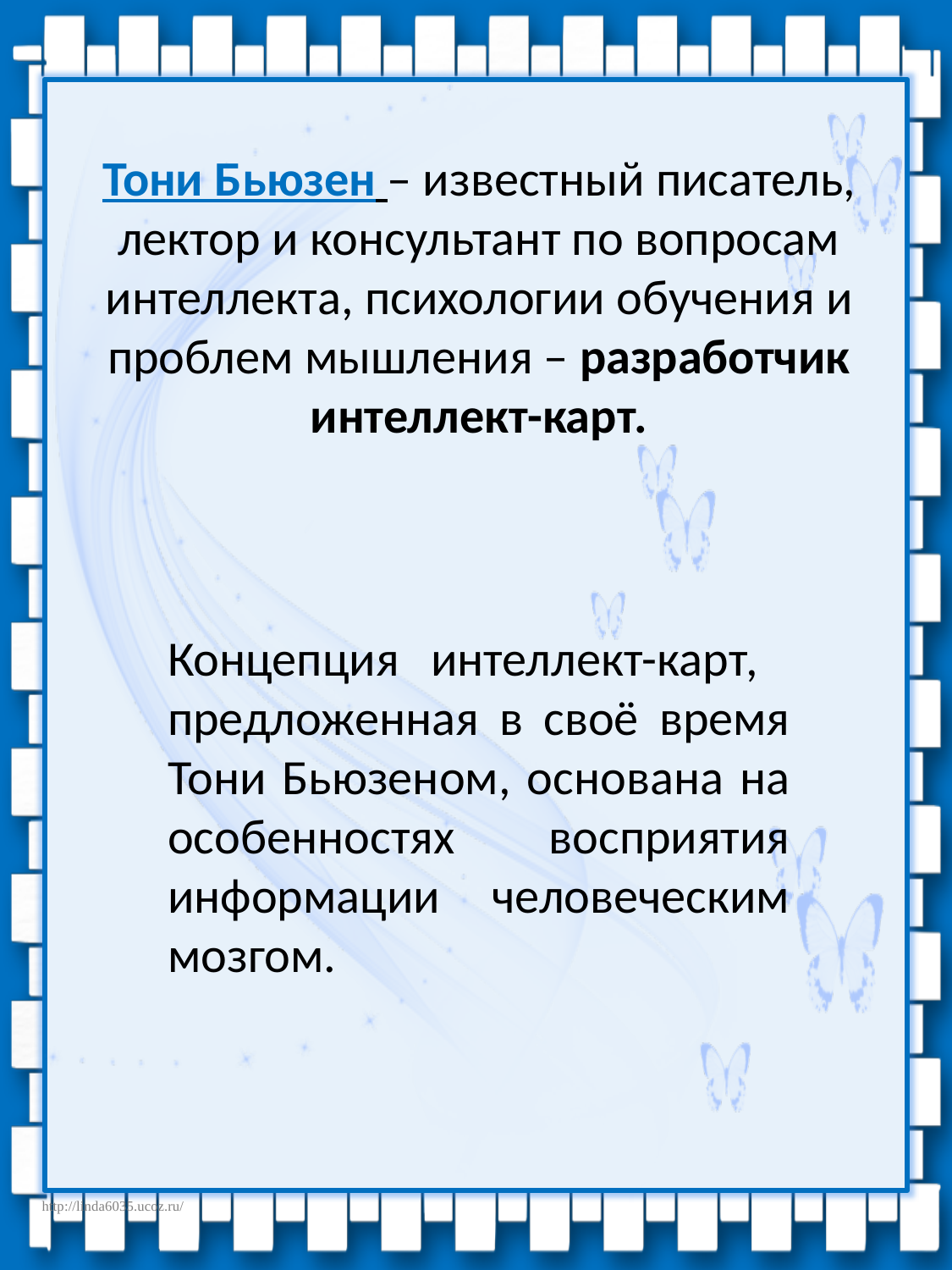

# Тони Бьюзен – известный писатель, лектор и консультант по вопросам интеллекта, психологии обучения и проблем мышления – разработчик интеллект-карт.

Концепция интеллект-карт,  предложенная в своё время Тони Бьюзеном, основана на особенностях восприятия информации человеческим мозгом.